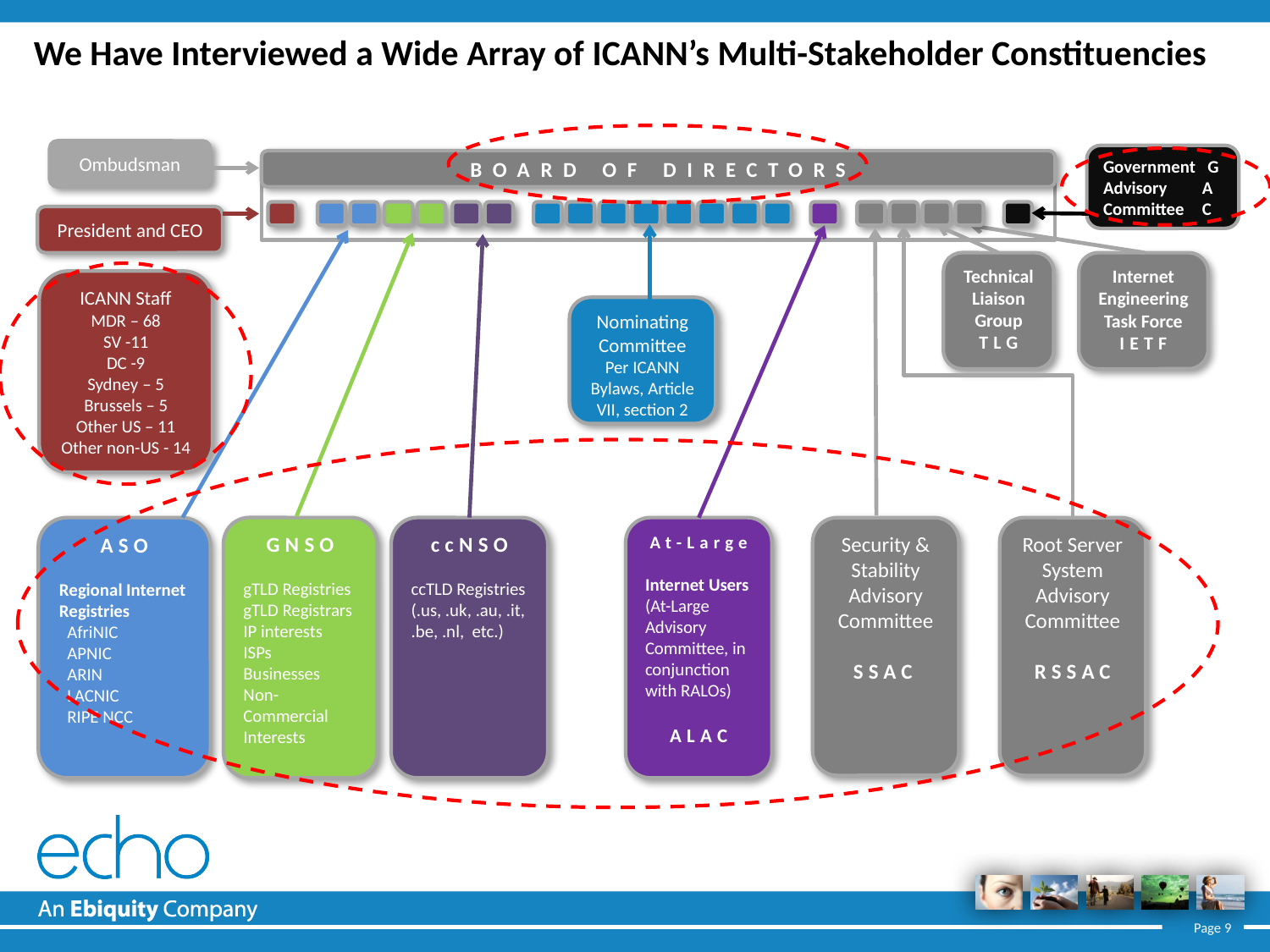

# We Have Interviewed a Wide Array of ICANN’s Multi-Stakeholder Constituencies

Ombudsman
Government   G
Advisory    	A
Committee    	C

BOARD OF DIRECTORS

President and CEO
Technical
Liaison
Group
TLG
Internet Engineering
Task Force
IETF

ICANN Staff
MDR – 68
SV -11
DC -9
Sydney – 5
Brussels – 5
Other US – 11
Other non-US - 14
Nominating
Committee
Per ICANN
Bylaws, Article
VII, section 2

ASO

Regional Internet Registries
  AfriNIC
  APNIC
  ARIN
  LACNIC
  RIPE NCC
GNSO

gTLD Registries
gTLD Registrars
IP interests
ISPs
Businesses
Non-Commercial
Interests
ccNSO

ccTLD Registries
(.us, .uk, .au, .it, .be, .nl,  etc.)
At-Large

Internet Users
(At-Large Advisory Committee, in conjunction with RALOs)

ALAC
Security & Stability
Advisory
Committee

SSAC
Root Server
System
Advisory
Committee

RSSAC